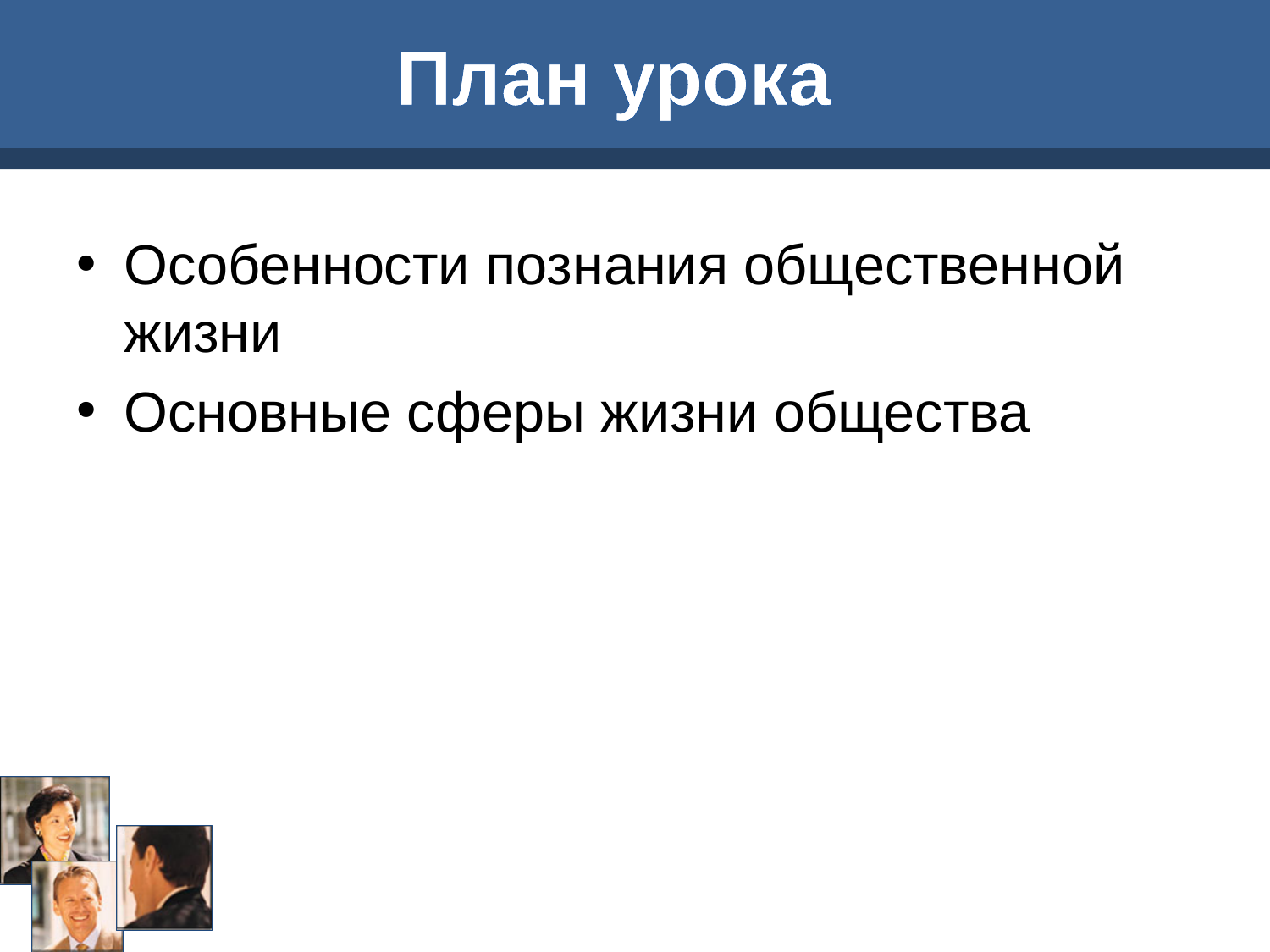

# План урока
Особенности познания общественной жизни
Основные сферы жизни общества